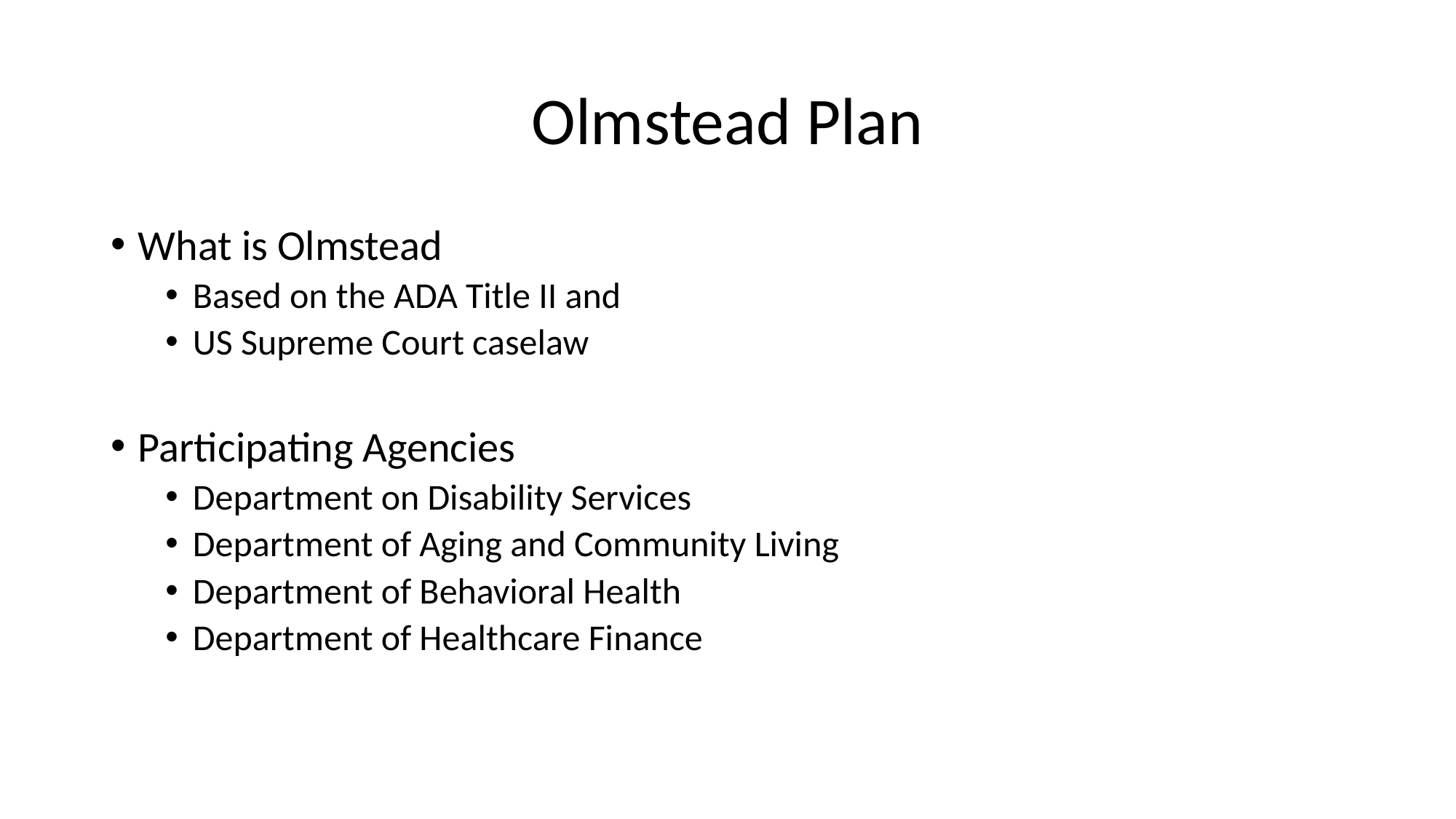

# Olmstead Plan
What is Olmstead
Based on the ADA Title II and
US Supreme Court caselaw

Participating Agencies
Department on Disability Services
Department of Aging and Community Living
Department of Behavioral Health
Department of Healthcare Finance